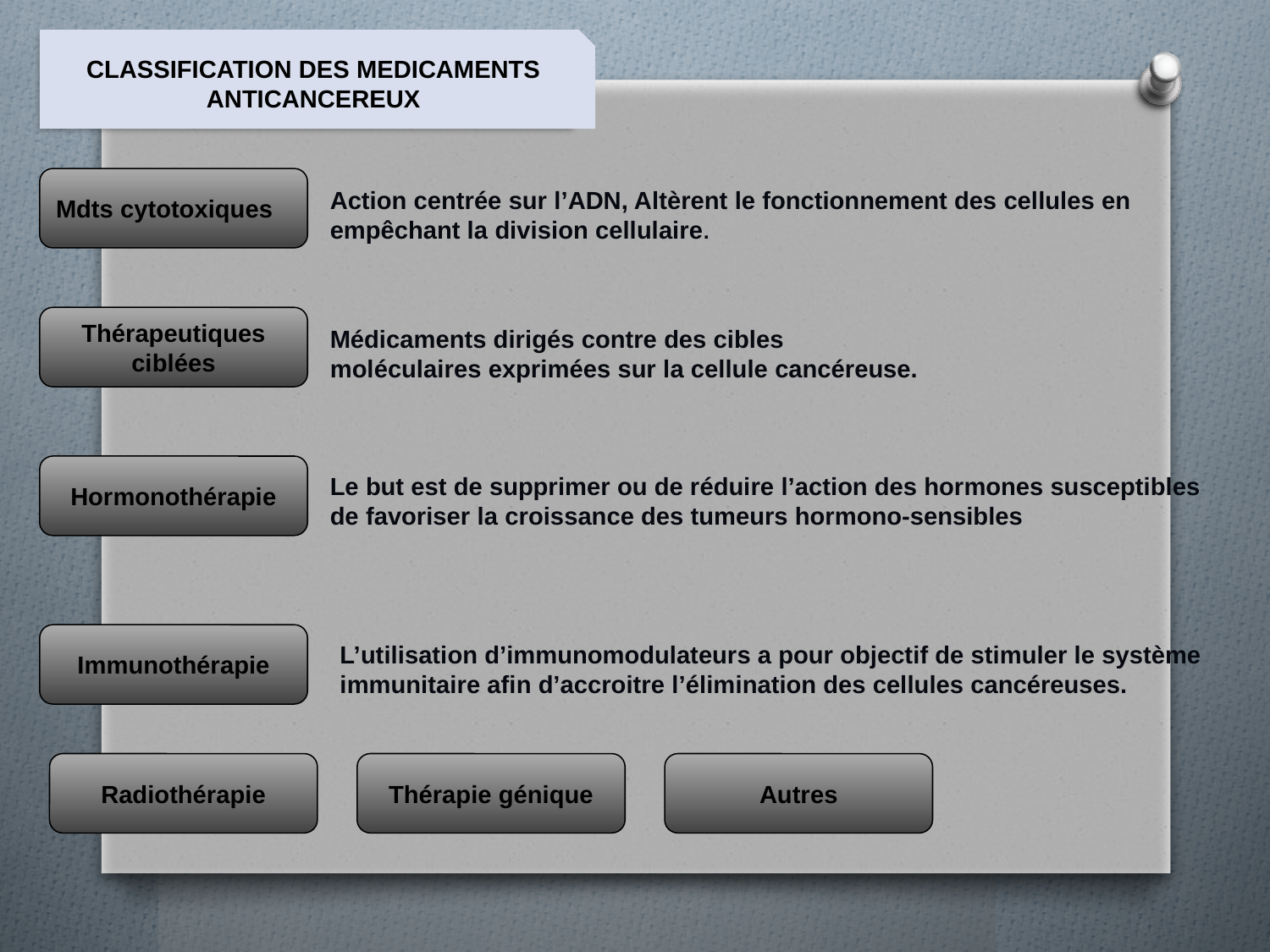

CLASSIFICATION DES MEDICAMENTS ANTICANCEREUX
Mdts cytotoxiques
Action centrée sur l’ADN, Altèrent le fonctionnement des cellules en empêchant la division cellulaire.
Thérapeutiques ciblées
Médicaments dirigés contre des cibles moléculaires exprimées sur la cellule cancéreuse.

Le but est de supprimer ou de réduire l’action des hormones susceptibles de favoriser la croissance des tumeurs hormono-sensibles
Hormonothérapie

L’utilisation d’immunomodulateurs a pour objectif de stimuler le système immunitaire afin d’accroitre l’élimination des cellules cancéreuses.
Immunothérapie
Radiothérapie
Thérapie génique
Autres